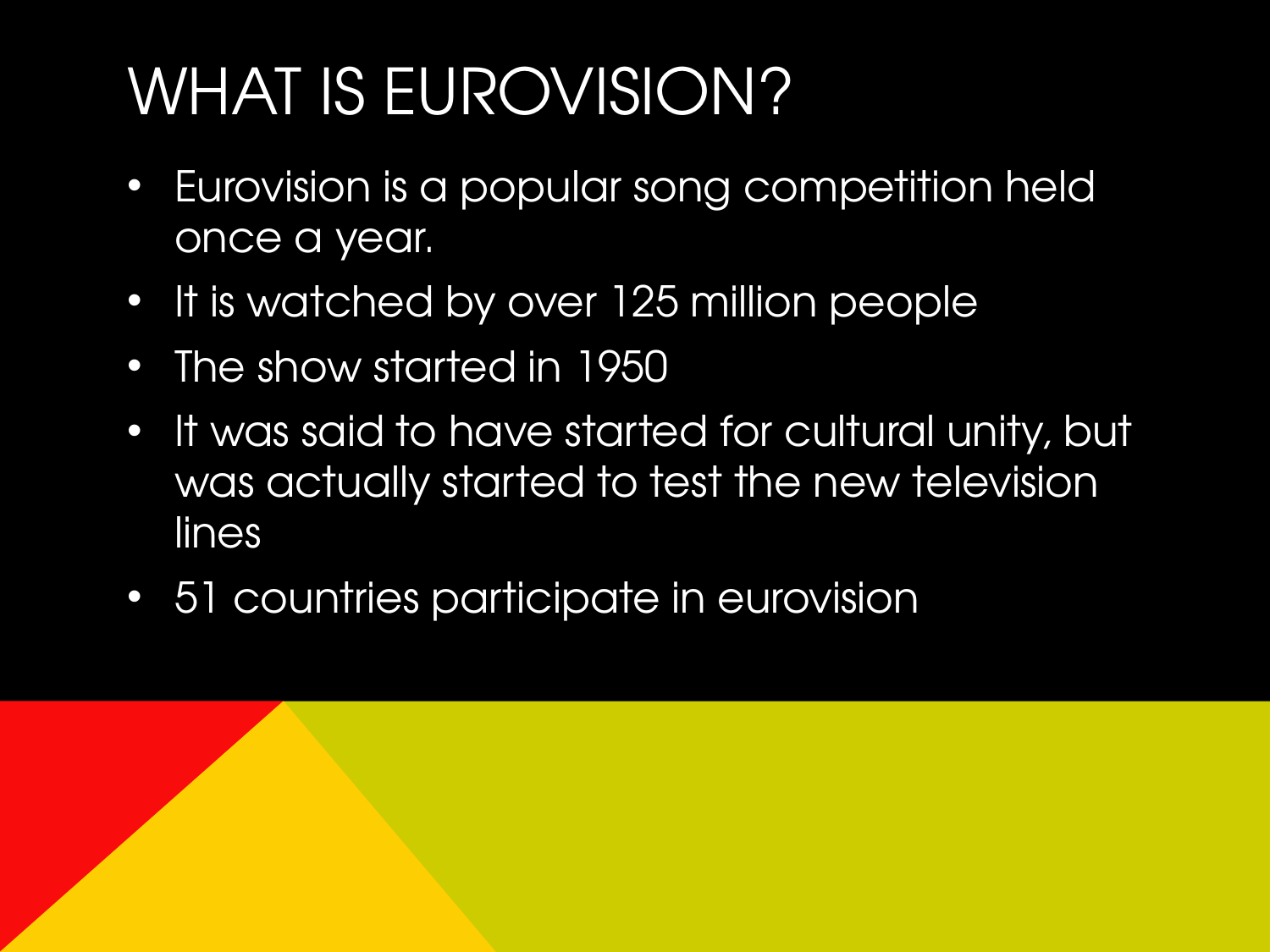

# WHAT IS EUROVISION?
Eurovision is a popular song competition held once a year.
It is watched by over 125 million people
The show started in 1950
It was said to have started for cultural unity, but was actually started to test the new television lines
51 countries participate in eurovision